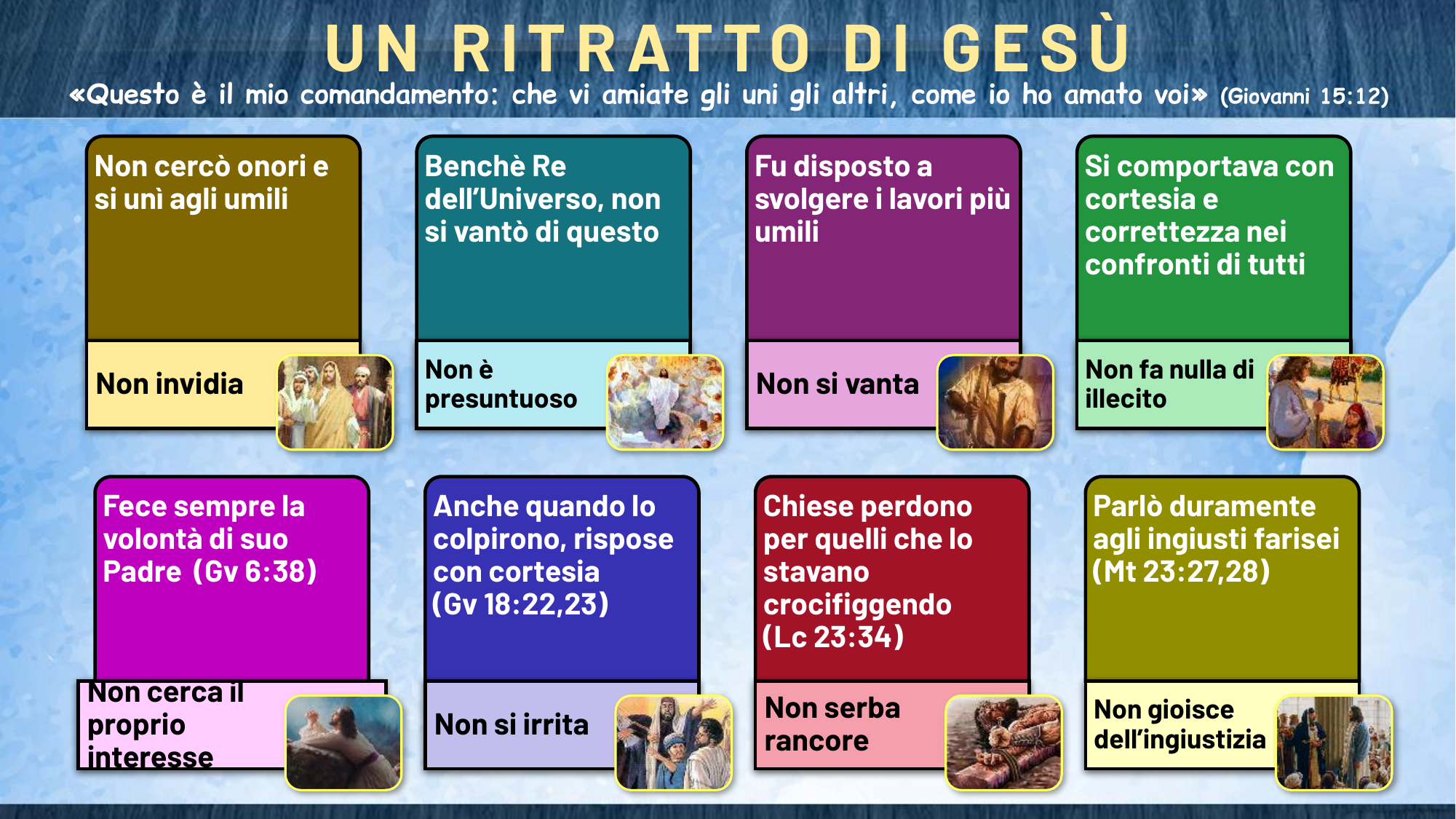

UN RITRATTO DI GESÙ
«Questo è il mio comandamento: che vi amiate gli uni gli altri, come io ho amato voi» (Giovanni 15:12)
Non cercò onori e si unì agli umili
Non invidia
Benchè Re dell’Universo, non si vantò di questo
Non è presuntuoso
Fu disposto a svolgere i lavori più umili
Non si vanta
Si comportava con cortesia e correttezza nei confronti di tutti
Non fa nulla di illecito
Fece sempre la volontà di suo Padre  (Gv 6:38)
Non cerca il proprio interesse
Anche quando lo colpirono, rispose con cortesia
(Gv 18:22,23)
Non si irrita
Chiese perdono per quelli che lo stavano crocifiggendo
(Lc 23:34)
Non serba rancore
Parlò duramente agli ingiusti farisei
(Mt 23:27,28)
Non gioisce dell’ingiustizia